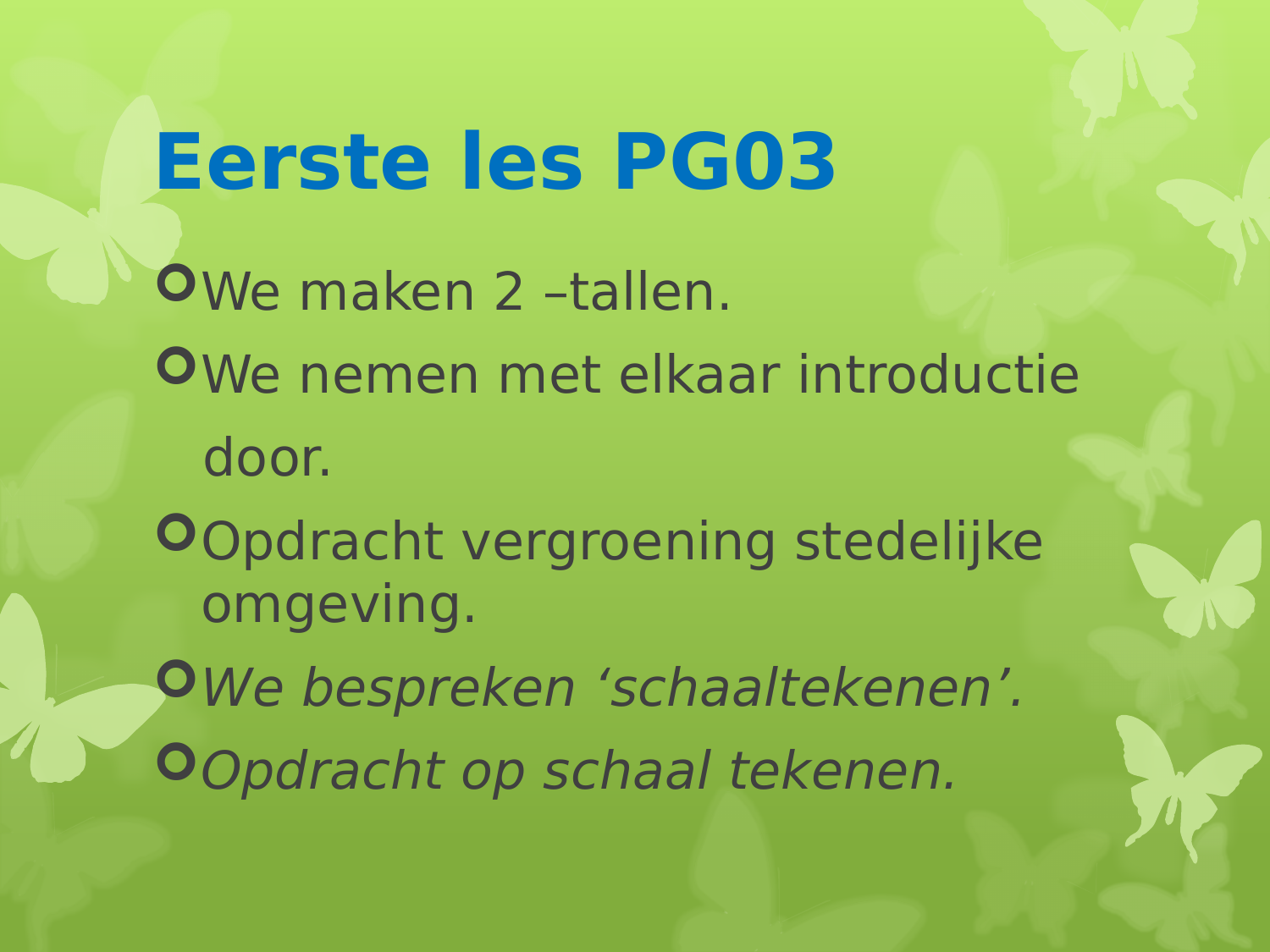

# Eerste les PG03
We maken 2 –tallen.
We nemen met elkaar introductie
   door.
Opdracht vergroening stedelijke omgeving.
We bespreken ‘schaaltekenen’.
Opdracht op schaal tekenen.